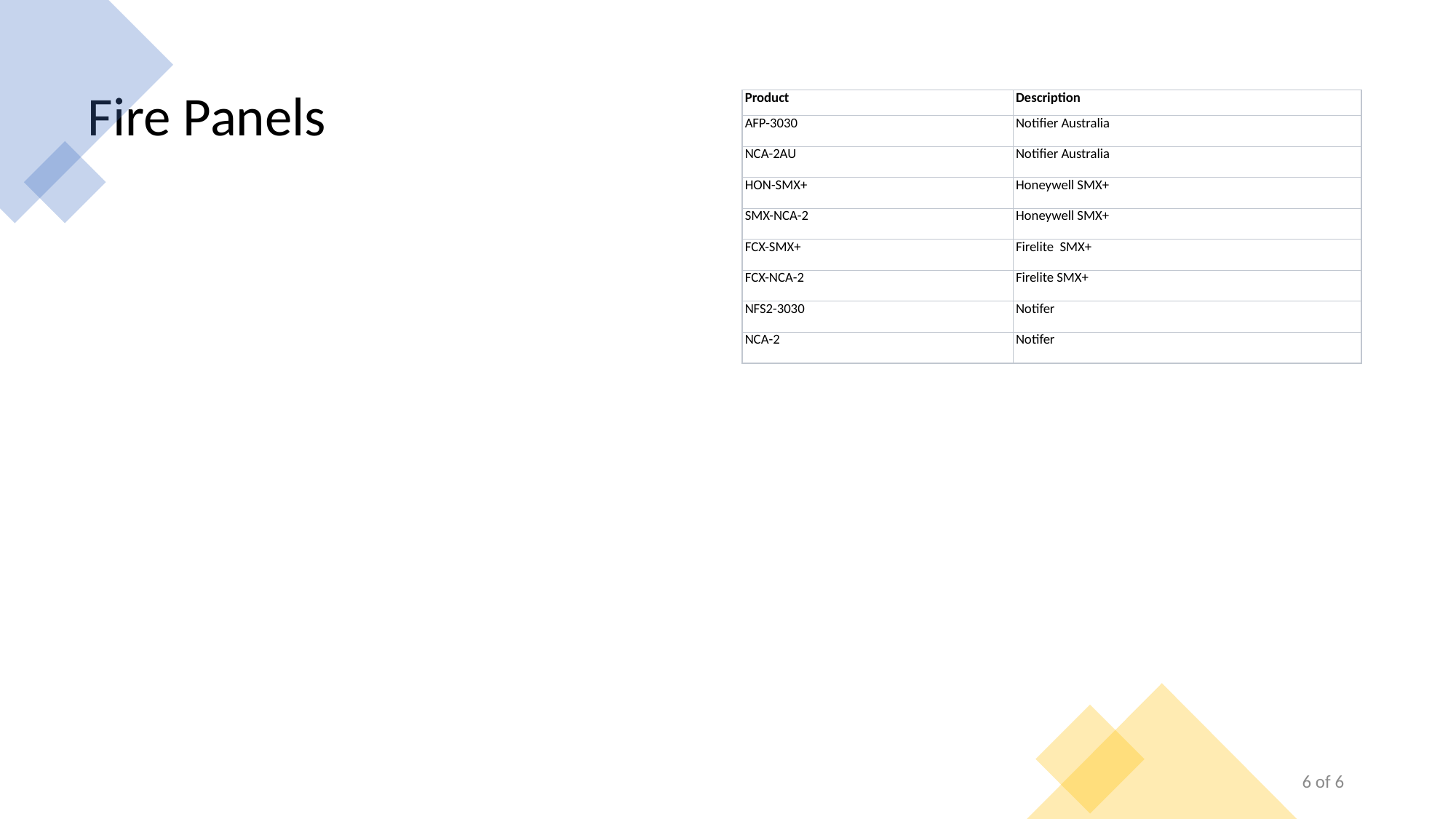

# Fire Panels
| Product | Description |
| --- | --- |
| AFP-3030 | Notifier Australia |
| NCA-2AU | Notifier Australia |
| HON-SMX+ | Honeywell SMX+ |
| SMX-NCA-2 | Honeywell SMX+ |
| FCX-SMX+ | Firelite SMX+ |
| FCX-NCA-2 | Firelite SMX+ |
| NFS2-3030 | Notifer |
| NCA-2 | Notifer |

6 of 6